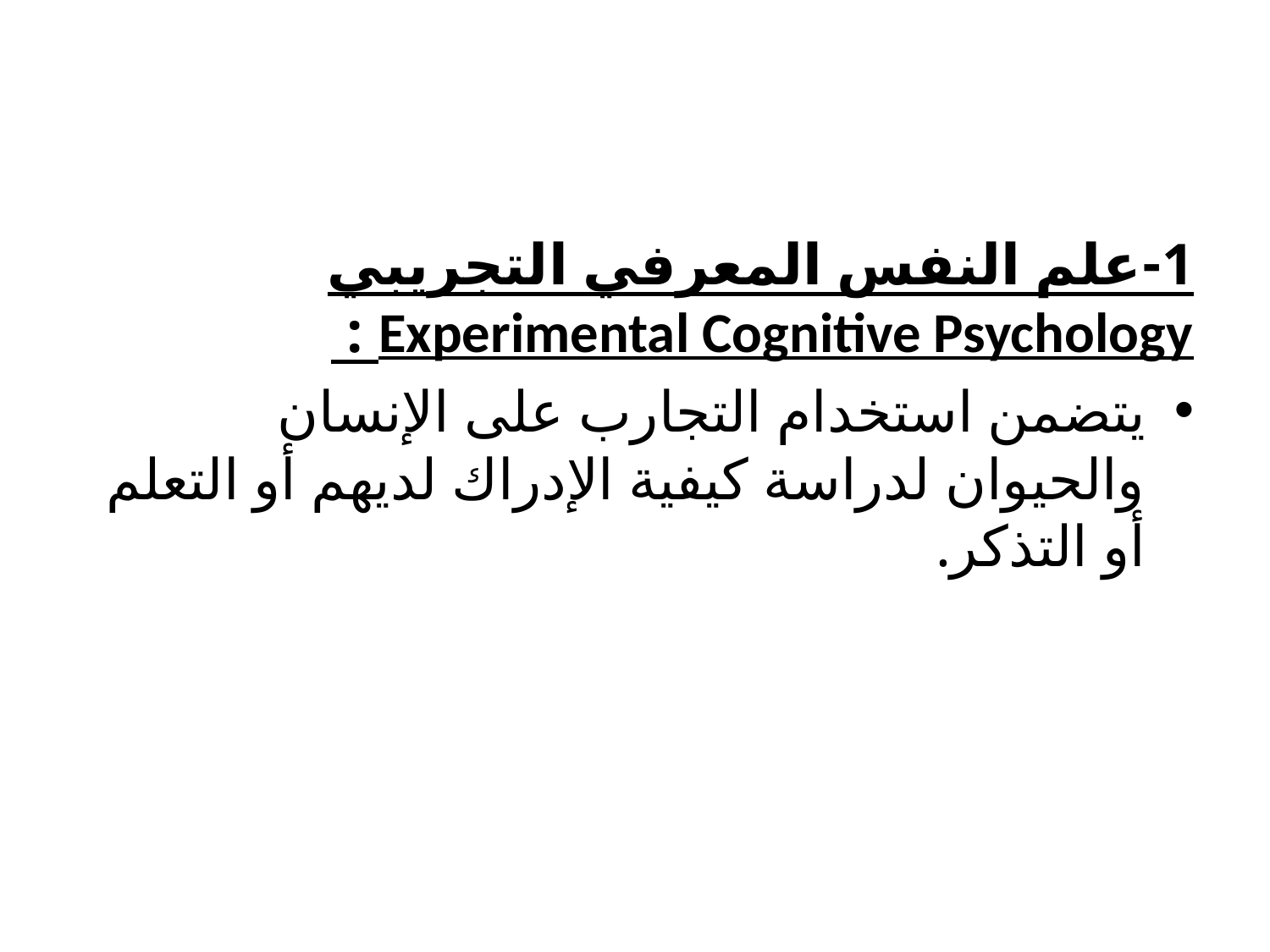

#
1-علم النفس المعرفي التجريبي Experimental Cognitive Psychology :
يتضمن استخدام التجارب على الإنسان والحيوان لدراسة كيفية الإدراك لديهم أو التعلم أو التذكر.